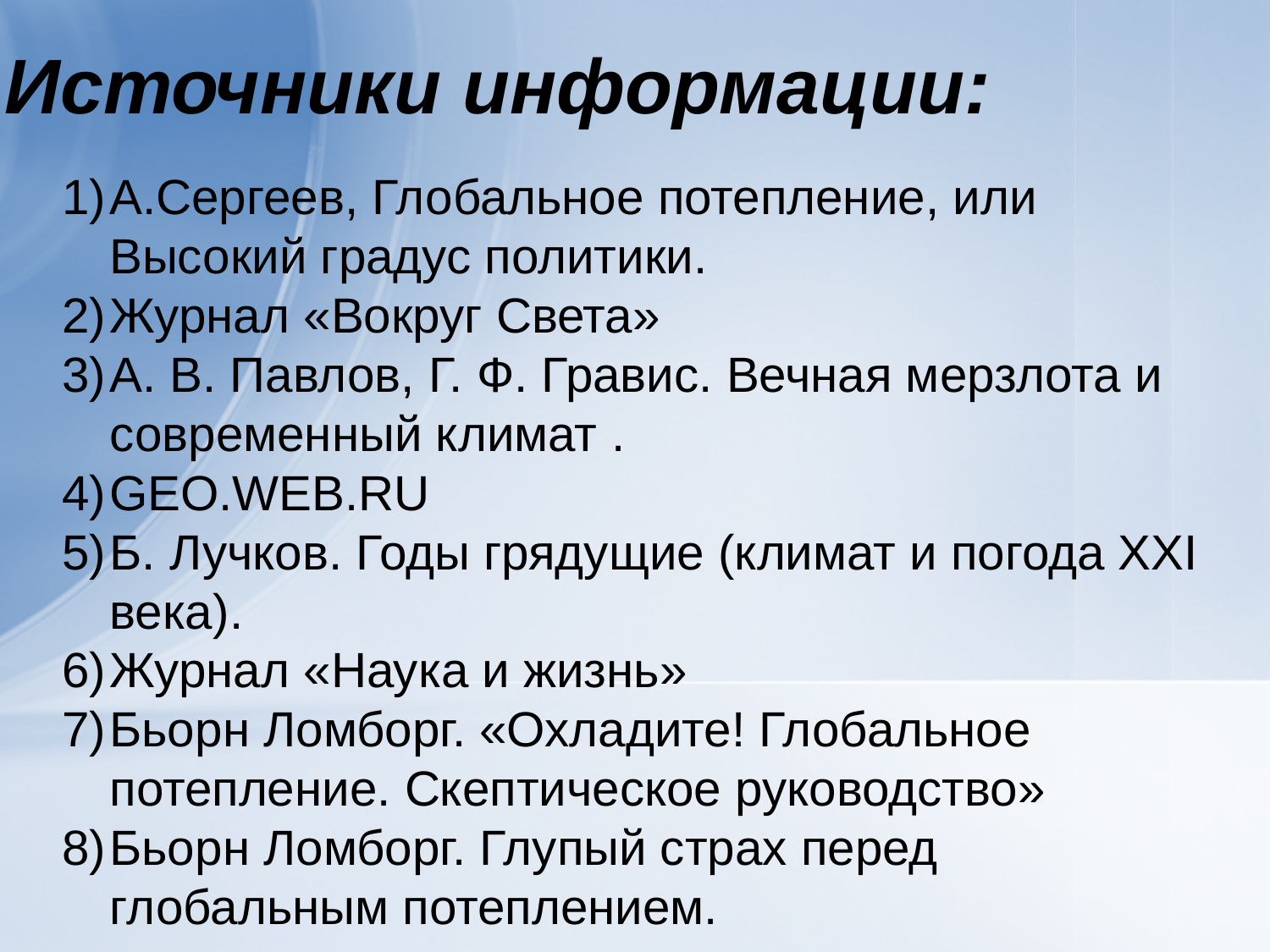

Источники информации:
А.Сергеев, Глобальное потепление, или Высокий градус политики.
Журнал «Вокруг Света»
А. В. Павлов, Г. Ф. Гравис. Вечная мерзлота и современный климат .
GEO.WEB.RU
Б. Лучков. Годы грядущие (климат и погода XXI века).
Журнал «Наука и жизнь»
Бьорн Ломборг. «Охладите! Глобальное потепление. Скептическое руководство»
Бьорн Ломборг. Глупый страх перед глобальным потеплением.